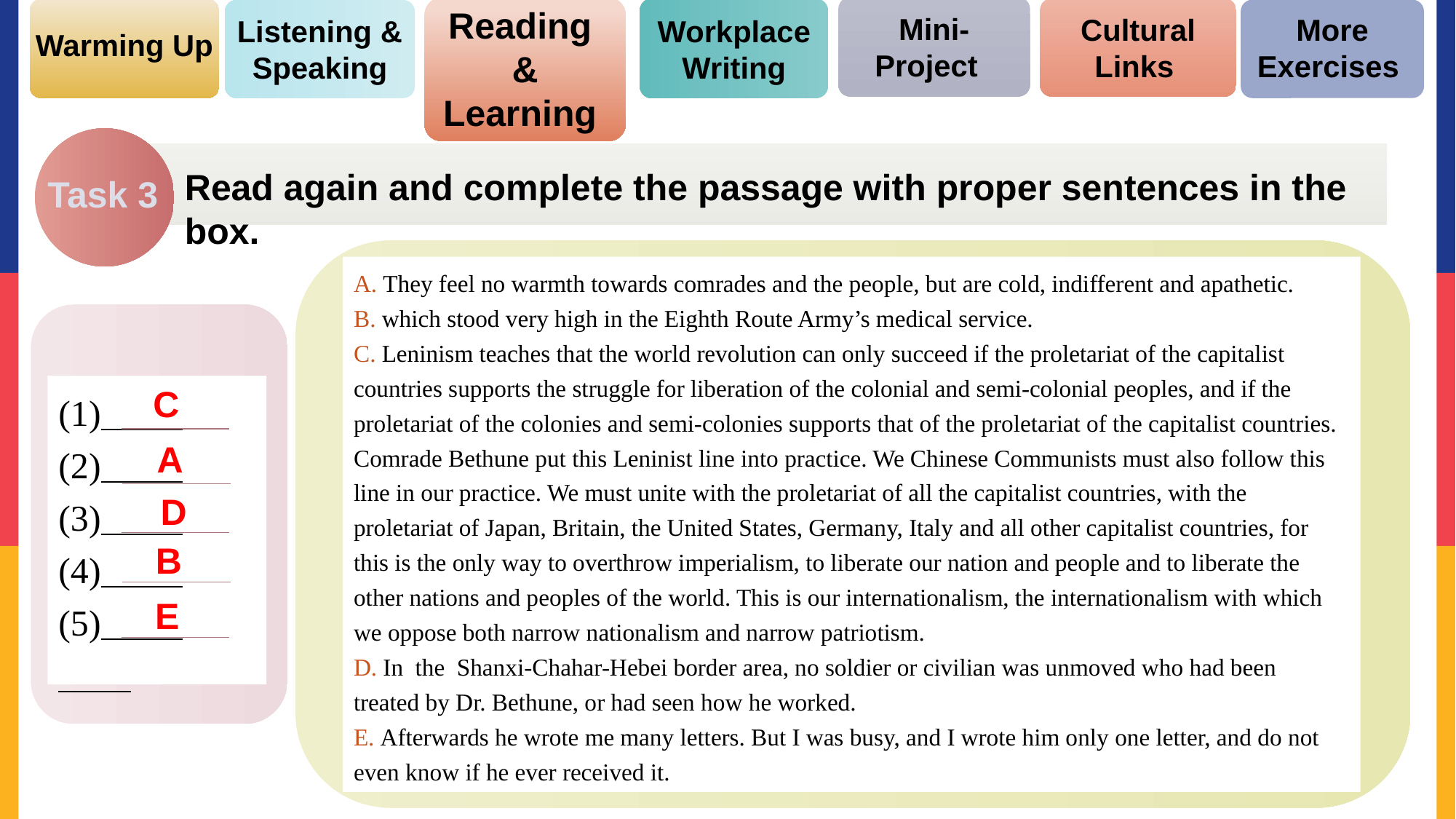

Reading
& Learning

Mini-Project
Cultural Links
More Exercises
Workplace Writing
Listening & Speaking
Warming Up

Read again and complete the passage with proper sentences in the box.
Task 3

A. They feel no warmth towards comrades and the people, but are cold, indifferent and apathetic.
B. which stood very high in the Eighth Route Army’s medical service.
C. Leninism teaches that the world revolution can only succeed if the proletariat of the capitalist countries supports the struggle for liberation of the colonial and semi-colonial peoples, and if the proletariat of the colonies and semi-colonies supports that of the proletariat of the capitalist countries. Comrade Bethune put this Leninist line into practice. We Chinese Communists must also follow this line in our practice. We must unite with the proletariat of all the capitalist countries, with the proletariat of Japan, Britain, the United States, Germany, Italy and all other capitalist countries, for this is the only way to overthrow imperialism, to liberate our nation and people and to liberate the other nations and peoples of the world. This is our internationalism, the internationalism with which we oppose both narrow nationalism and narrow patriotism.
D. In  the  Shanxi-Chahar-Hebei border area, no soldier or civilian was unmoved who had been treated by Dr. Bethune, or had seen how he worked.
E. Afterwards he wrote me many letters. But I was busy, and I wrote him only one letter, and do not even know if he ever received it.

C
A
D
B
E